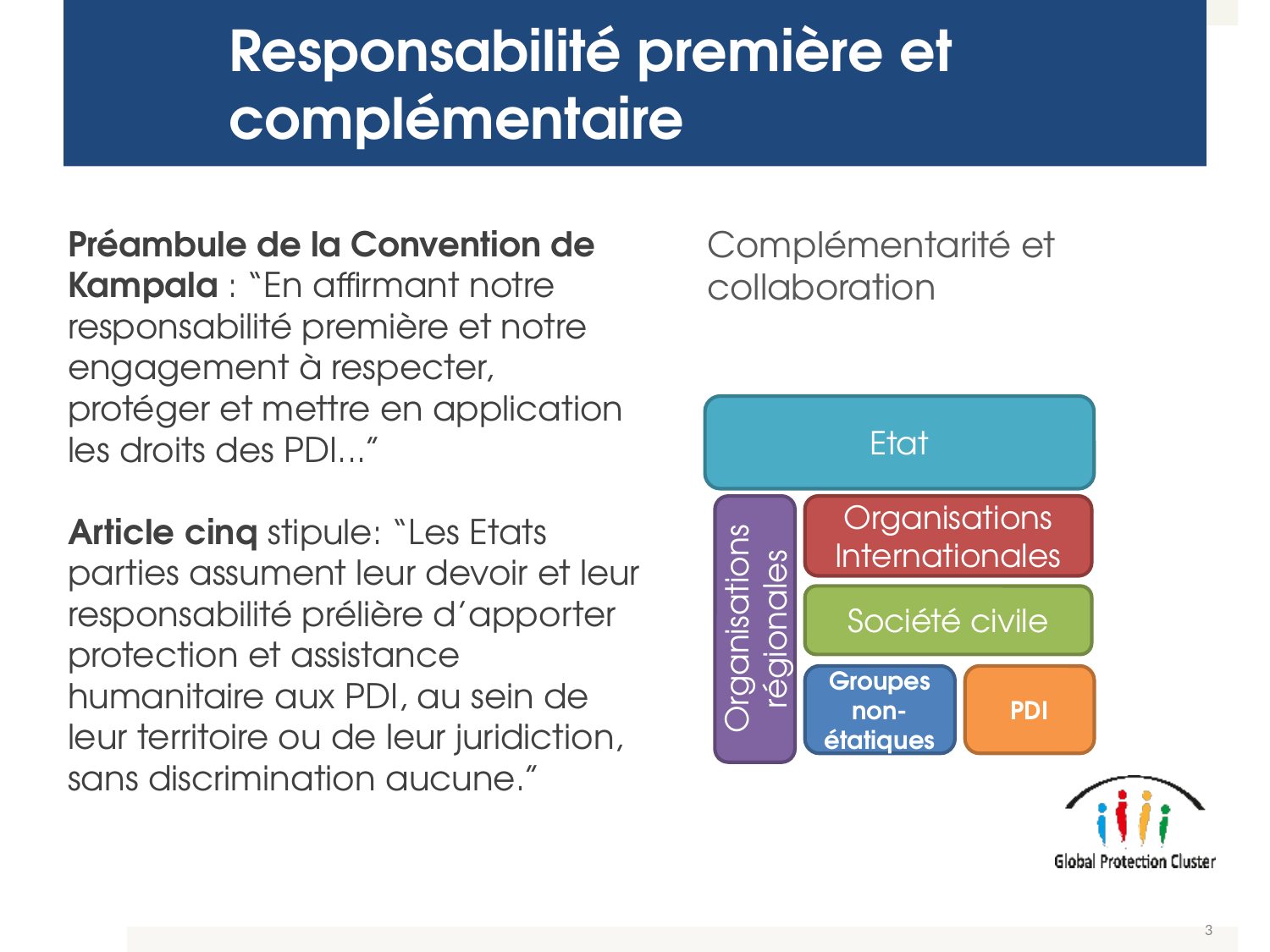

# Responsabilité première et complémentaire
Préambule de la Convention de Kampala : “En affirmant notre responsabilité première et notre engagement à respecter, protéger et mettre en application les droits des PDI...”

Article cinq stipule: “Les Etats parties assument leur devoir et leur responsabilité prélière d’apporter protection et assistance humanitaire aux PDI, au sein de leur territoire ou de leur juridiction, sans discrimination aucune.”

Complémentarité et     collaboration

Etat
Organisations Internationales
Société civile
Organisations régionales
Groupes non-étatiques
PDI